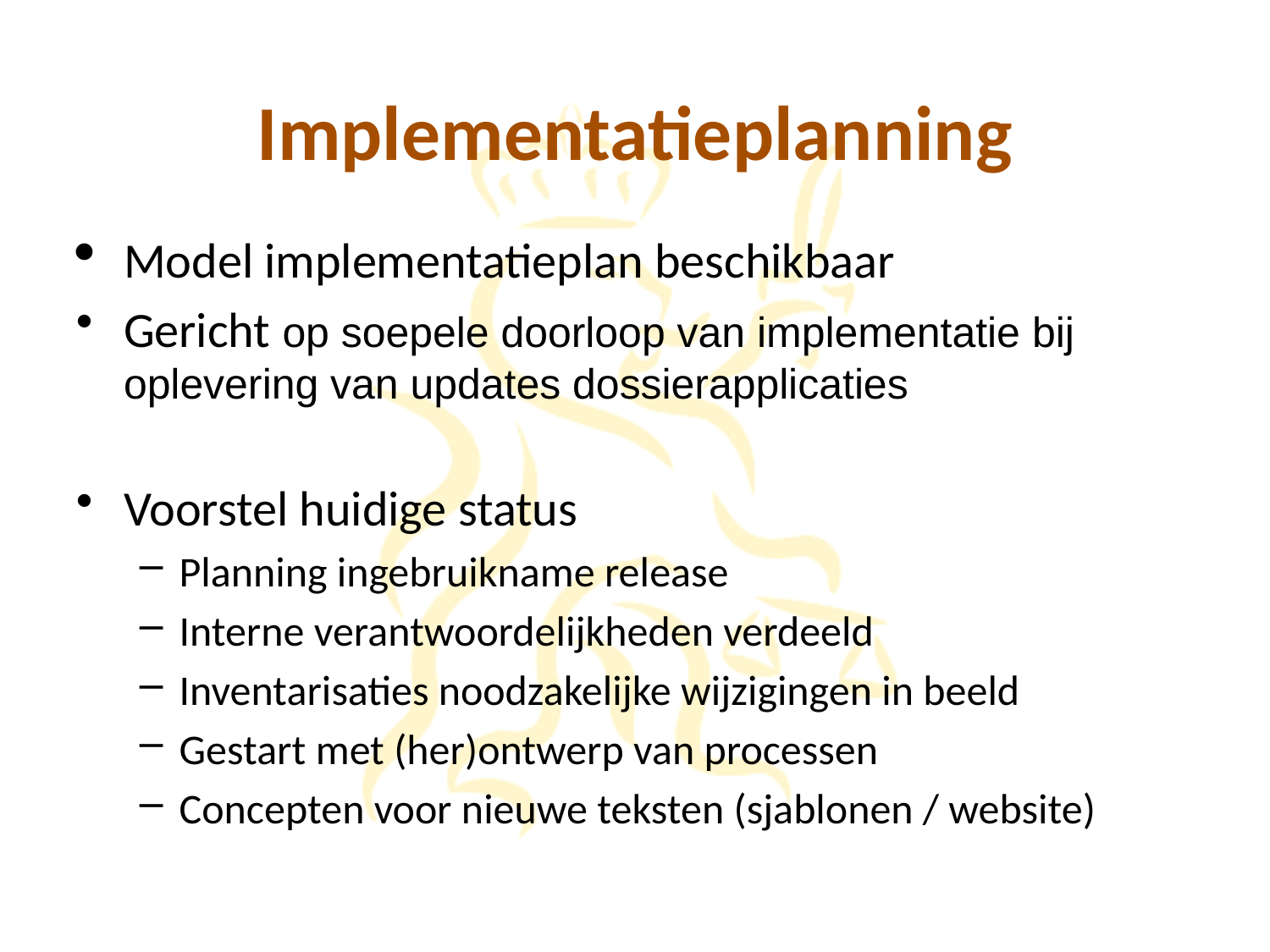

# Implementatieplanning
Model implementatieplan beschikbaar
Gericht op soepele doorloop van implementatie bij oplevering van updates dossierapplicaties

Voorstel huidige status
Planning ingebruikname release
Interne verantwoordelijkheden verdeeld
Inventarisaties noodzakelijke wijzigingen in beeld
Gestart met (her)ontwerp van processen
Concepten voor nieuwe teksten (sjablonen / website)